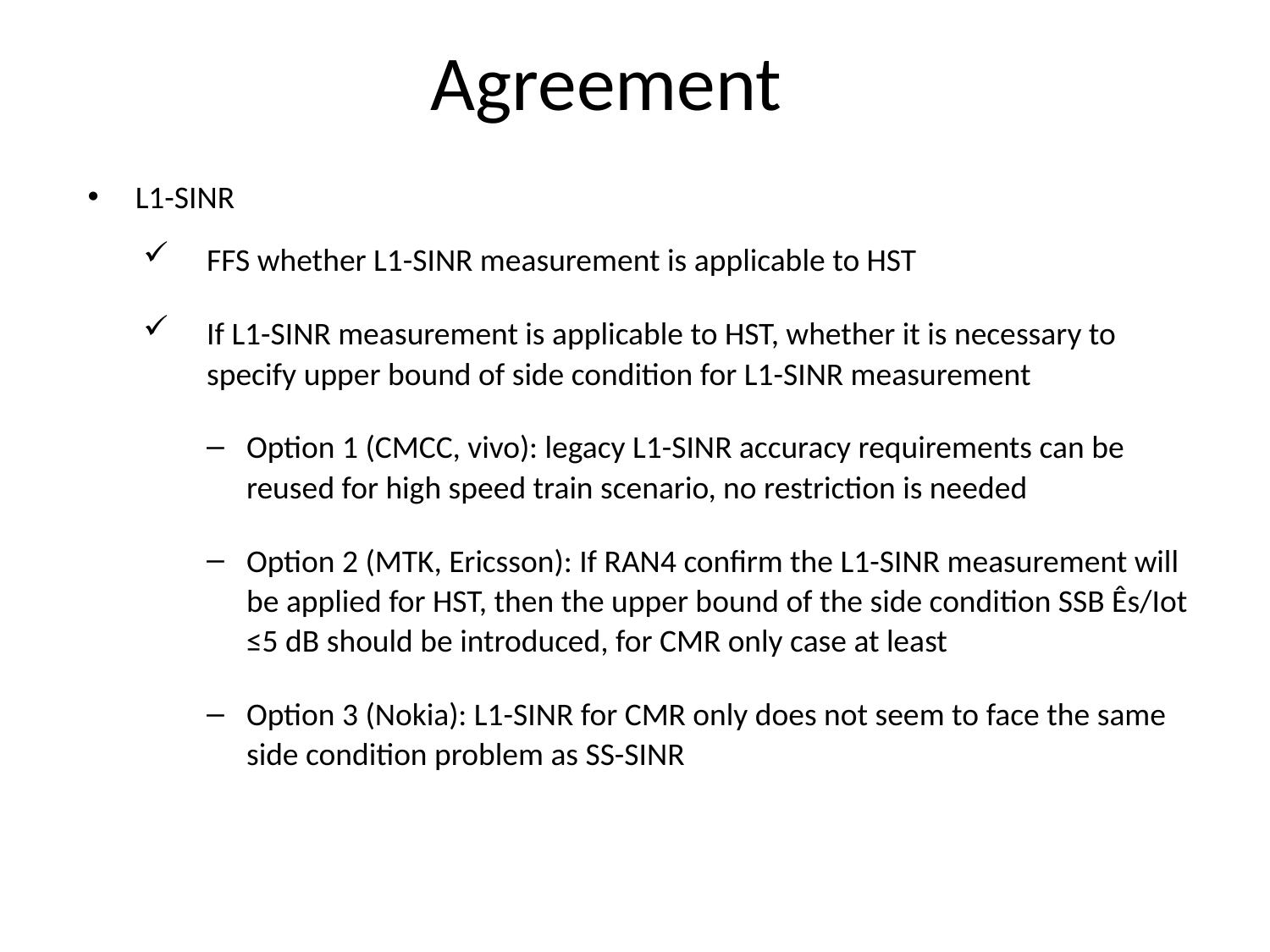

# Agreement

L1-SINR
FFS whether L1-SINR measurement is applicable to HST
If L1-SINR measurement is applicable to HST, whether it is necessary to specify upper bound of side condition for L1-SINR measurement
Option 1 (CMCC, vivo): legacy L1-SINR accuracy requirements can be reused for high speed train scenario, no restriction is needed
Option 2 (MTK, Ericsson): If RAN4 confirm the L1-SINR measurement will be applied for HST, then the upper bound of the side condition SSB Ês/Iot ≤5 dB should be introduced, for CMR only case at least
Option 3 (Nokia): L1-SINR for CMR only does not seem to face the same side condition problem as SS-SINR